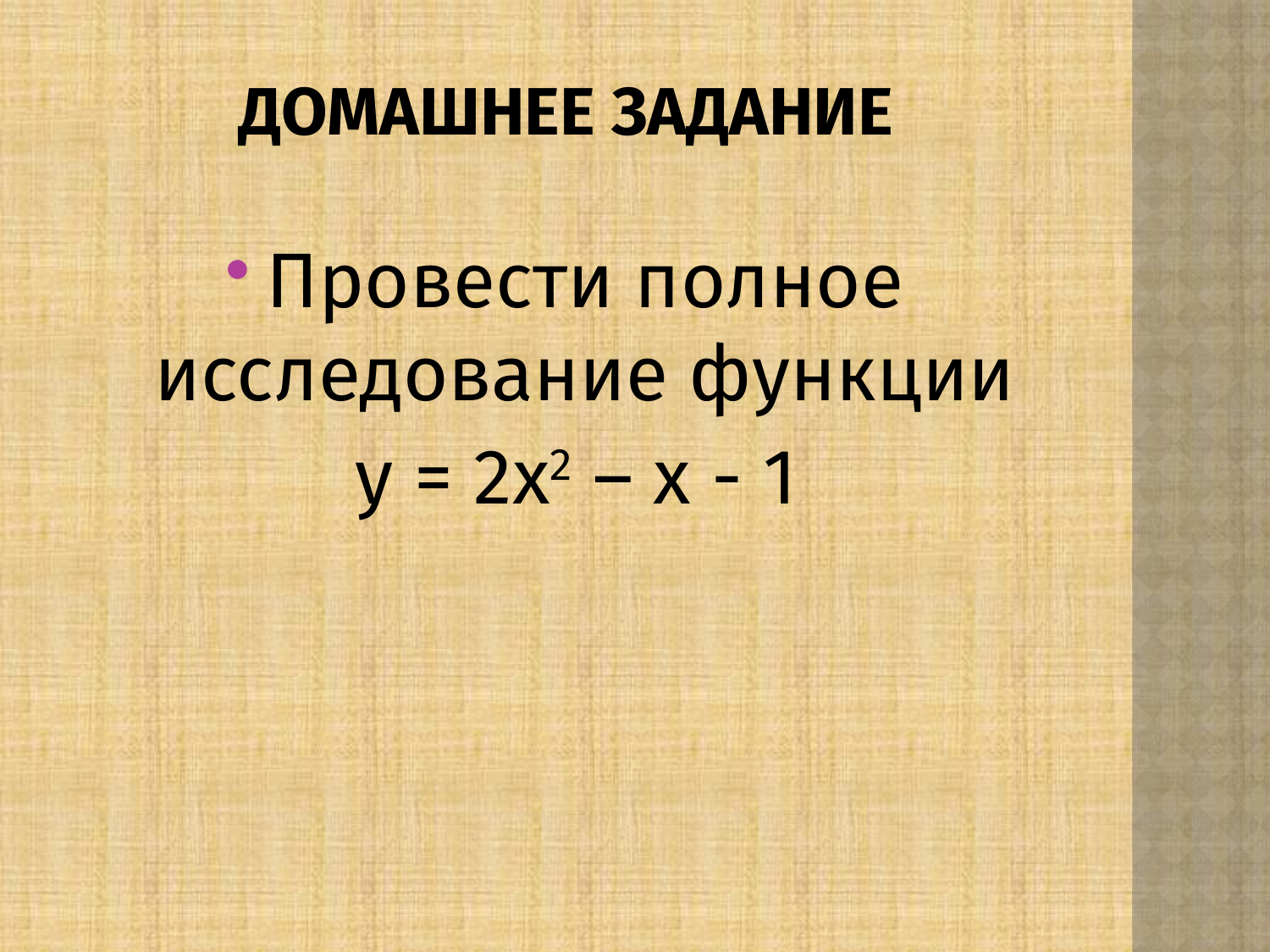

# Домашнее задание
Провести полное исследование функции
 у = 2x2 – x - 1